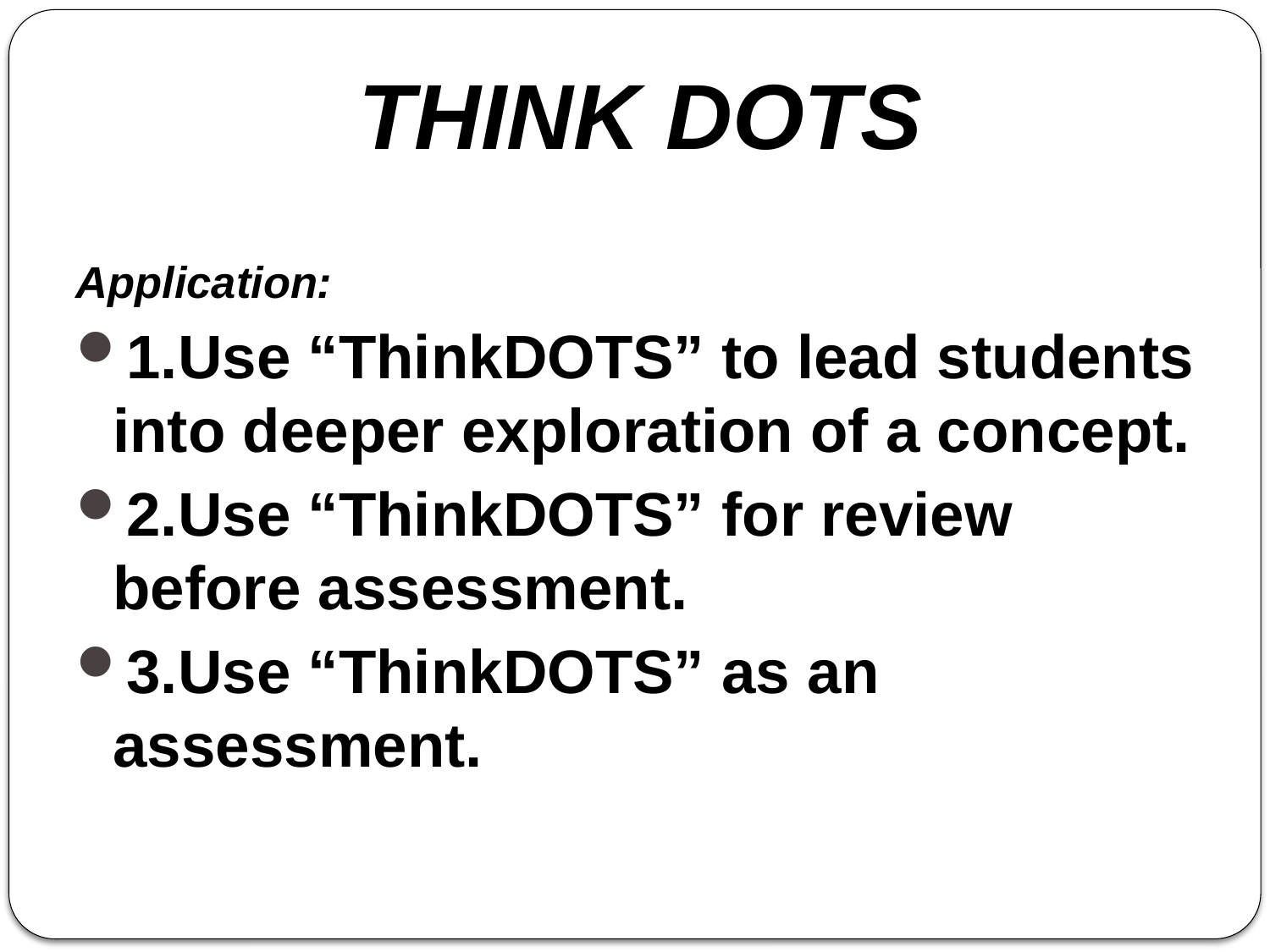

# THINK DOTS

Application:
1.Use “ThinkDOTS” to lead students into deeper exploration of a concept.
2.Use “ThinkDOTS” for review before assessment.
3.Use “ThinkDOTS” as an assessment.